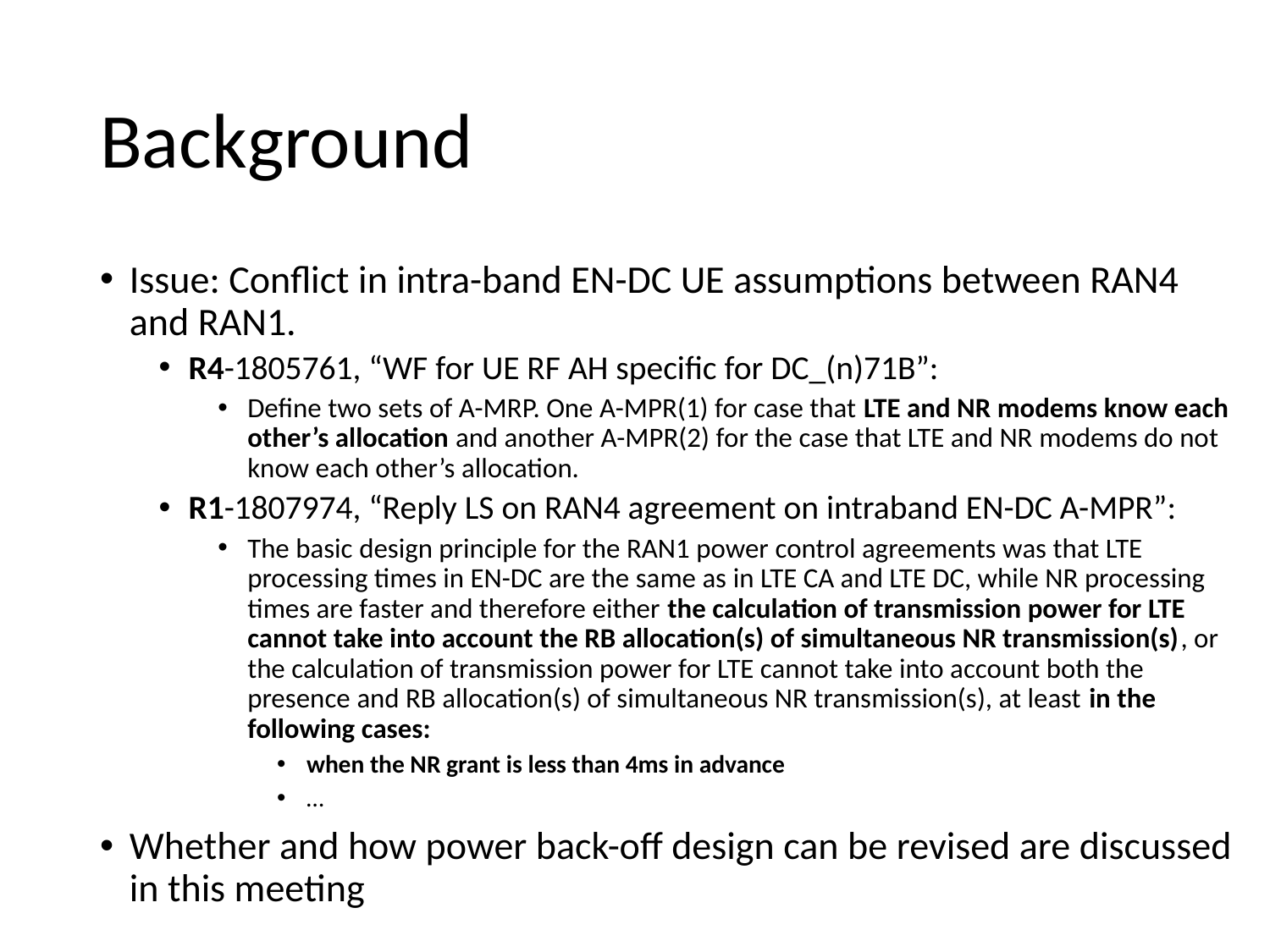

# Background
Issue: Conflict in intra-band EN-DC UE assumptions between RAN4 and RAN1.
R4-1805761, “WF for UE RF AH specific for DC_(n)71B”:
Define two sets of A-MRP. One A-MPR(1) for case that LTE and NR modems know each other’s allocation and another A-MPR(2) for the case that LTE and NR modems do not know each other’s allocation.
R1-1807974, “Reply LS on RAN4 agreement on intraband EN-DC A-MPR”:
The basic design principle for the RAN1 power control agreements was that LTE processing times in EN-DC are the same as in LTE CA and LTE DC, while NR processing times are faster and therefore either the calculation of transmission power for LTE cannot take into account the RB allocation(s) of simultaneous NR transmission(s), or the calculation of transmission power for LTE cannot take into account both the presence and RB allocation(s) of simultaneous NR transmission(s), at least in the following cases:
when the NR grant is less than 4ms in advance
…
Whether and how power back-off design can be revised are discussed in this meeting